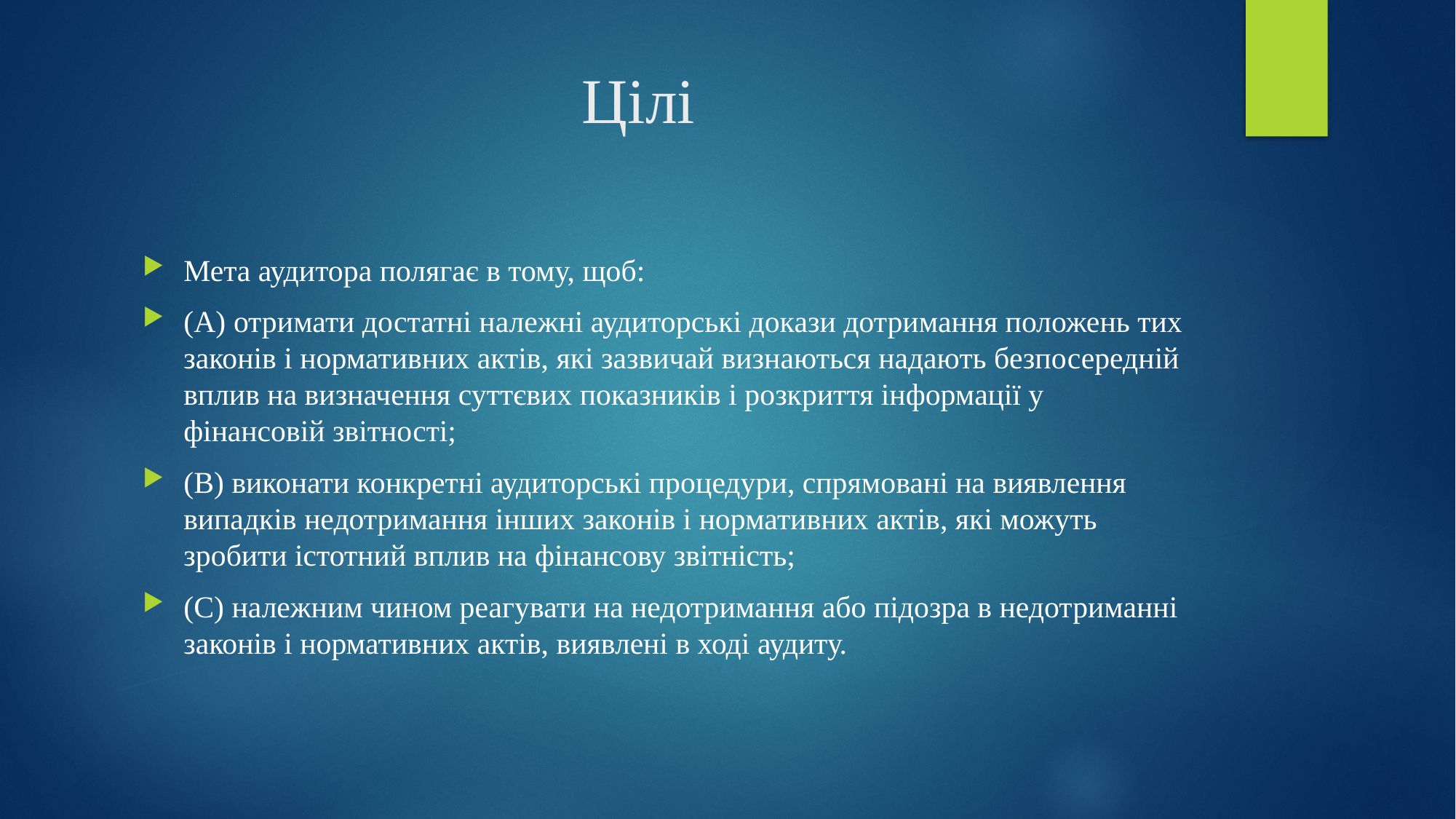

# Цілі
Мета аудитора полягає в тому, щоб:
(A) отримати достатні належні аудиторські докази дотримання положень тих законів і нормативних актів, які зазвичай визнаються надають безпосередній вплив на визначення суттєвих показників і розкриття інформації у фінансовій звітності;
(B) виконати конкретні аудиторські процедури, спрямовані на виявлення випадків недотримання інших законів і нормативних актів, які можуть зробити істотний вплив на фінансову звітність;
(C) належним чином реагувати на недотримання або підозра в недотриманні законів і нормативних актів, виявлені в ході аудиту.